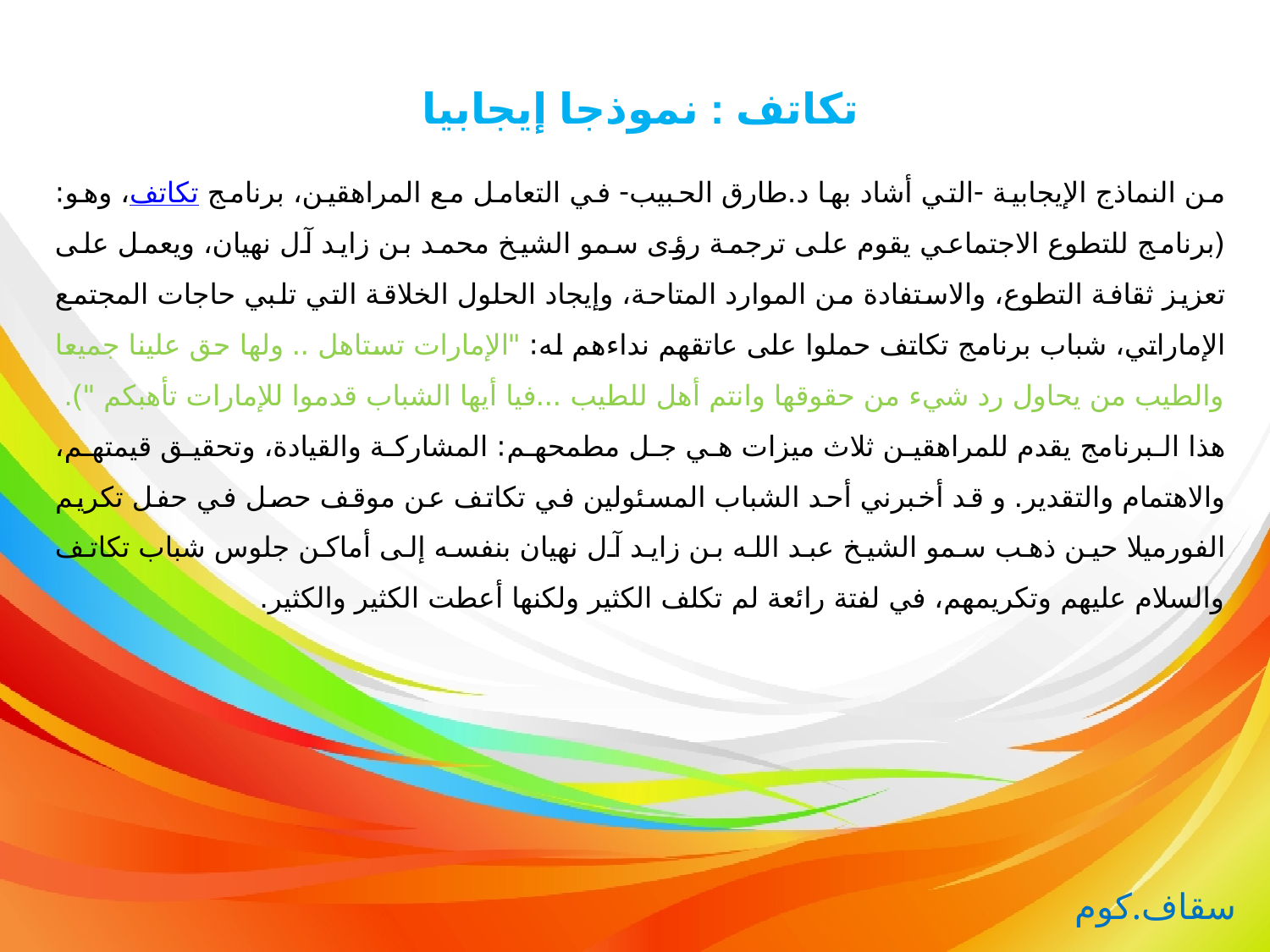

تكاتف : نموذجا إيجابيا

من النماذج الإيجابية -التي أشاد بها د.طارق الحبيب- في التعامل مع المراهقين، برنامج تكاتف، وهو: (برنامج للتطوع الاجتماعي يقوم على ترجمة رؤى سمو الشيخ محمد بن زايد آل نهيان، ويعمل على تعزيز ثقافة التطوع، والاستفادة من الموارد المتاحة، وإيجاد الحلول الخلاقة التي تلبي حاجات المجتمع الإماراتي، شباب برنامج تكاتف حملوا على عاتقهم نداءهم له: "الإمارات تستاهل .. ولها حق علينا جميعا والطيب من يحاول رد شيء من حقوقها وانتم أهل للطيب ...فيا أيها الشباب قدموا للإمارات تأهبكم ").
هذا البرنامج يقدم للمراهقين ثلاث ميزات هي جل مطمحهم: المشاركة والقيادة، وتحقيق قيمتهم، والاهتمام والتقدير. و قد أخبرني أحد الشباب المسئولين في تكاتف عن موقف حصل في حفل تكريم الفورميلا حين ذهب سمو الشيخ عبد الله بن زايد آل نهيان بنفسه إلى أماكن جلوس شباب تكاتف والسلام عليهم وتكريمهم، في لفتة رائعة لم تكلف الكثير ولكنها أعطت الكثير والكثير.